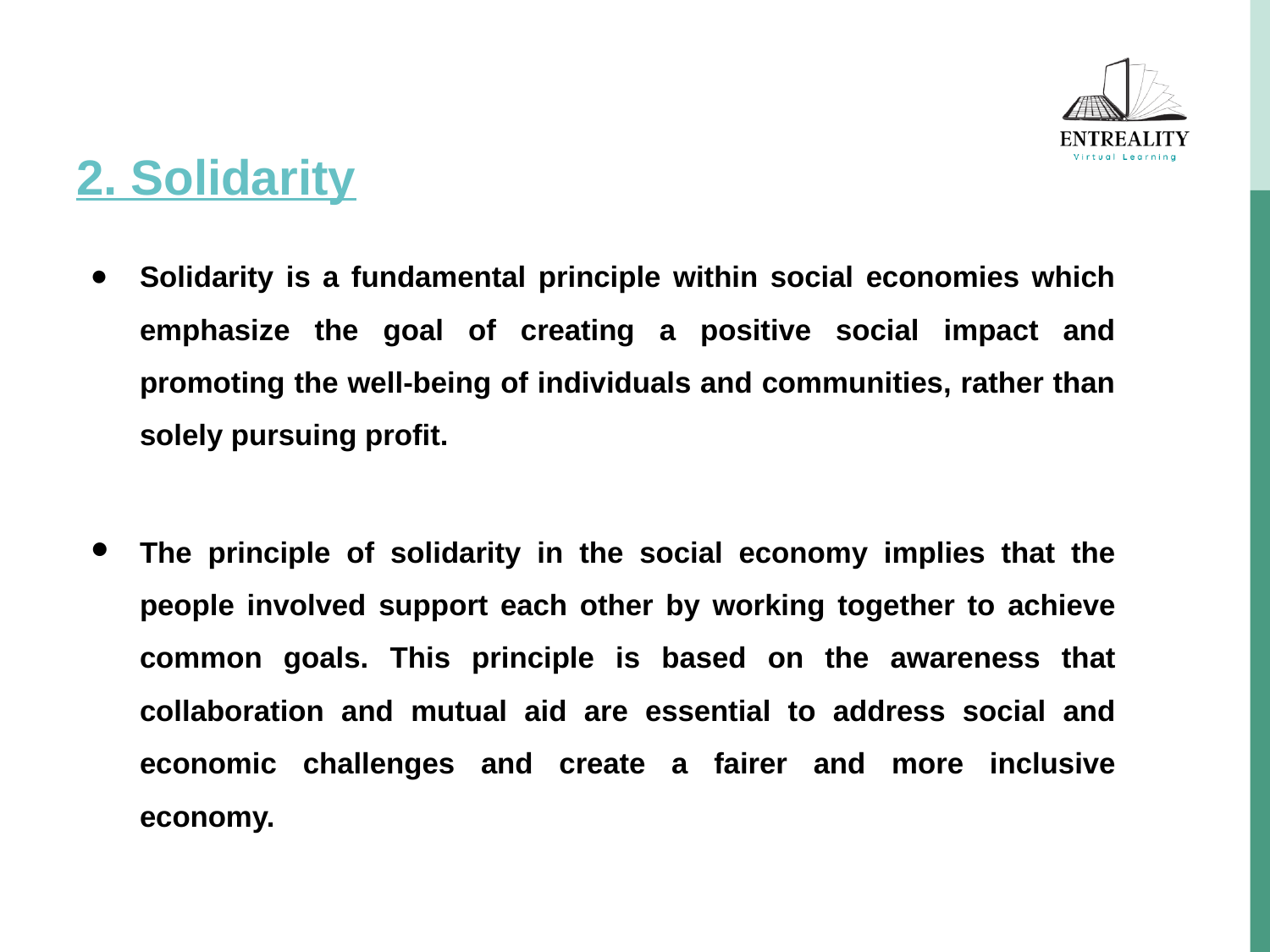

# 2. Solidarity
Solidarity is a fundamental principle within social economies which emphasize the goal of creating a positive social impact and promoting the well-being of individuals and communities, rather than solely pursuing profit.

The principle of solidarity in the social economy implies that the people involved support each other by working together to achieve common goals. This principle is based on the awareness that collaboration and mutual aid are essential to address social and economic challenges and create a fairer and more inclusive economy.